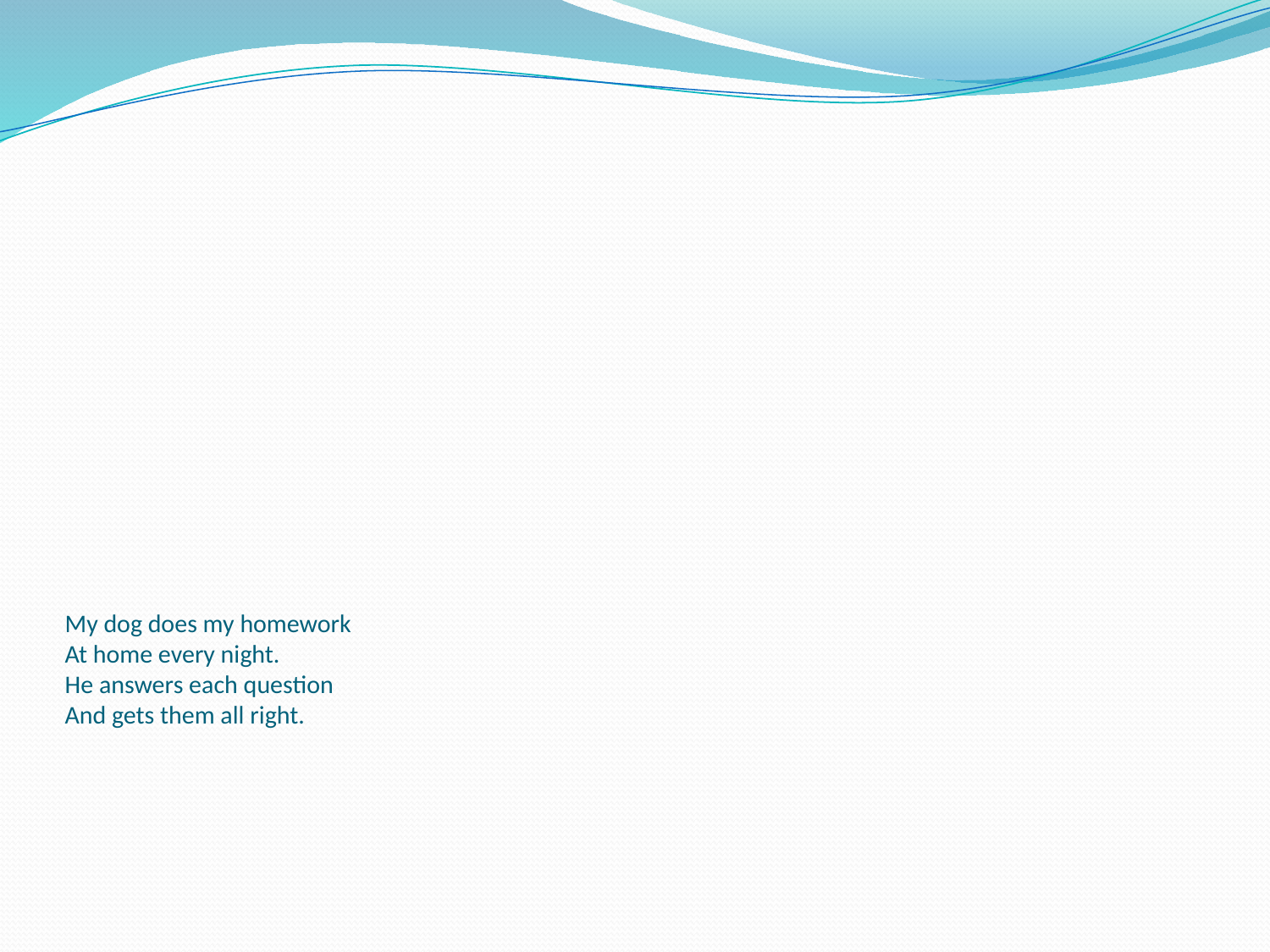

# My dog does my homework At home every night. He answers each question And gets them all right.